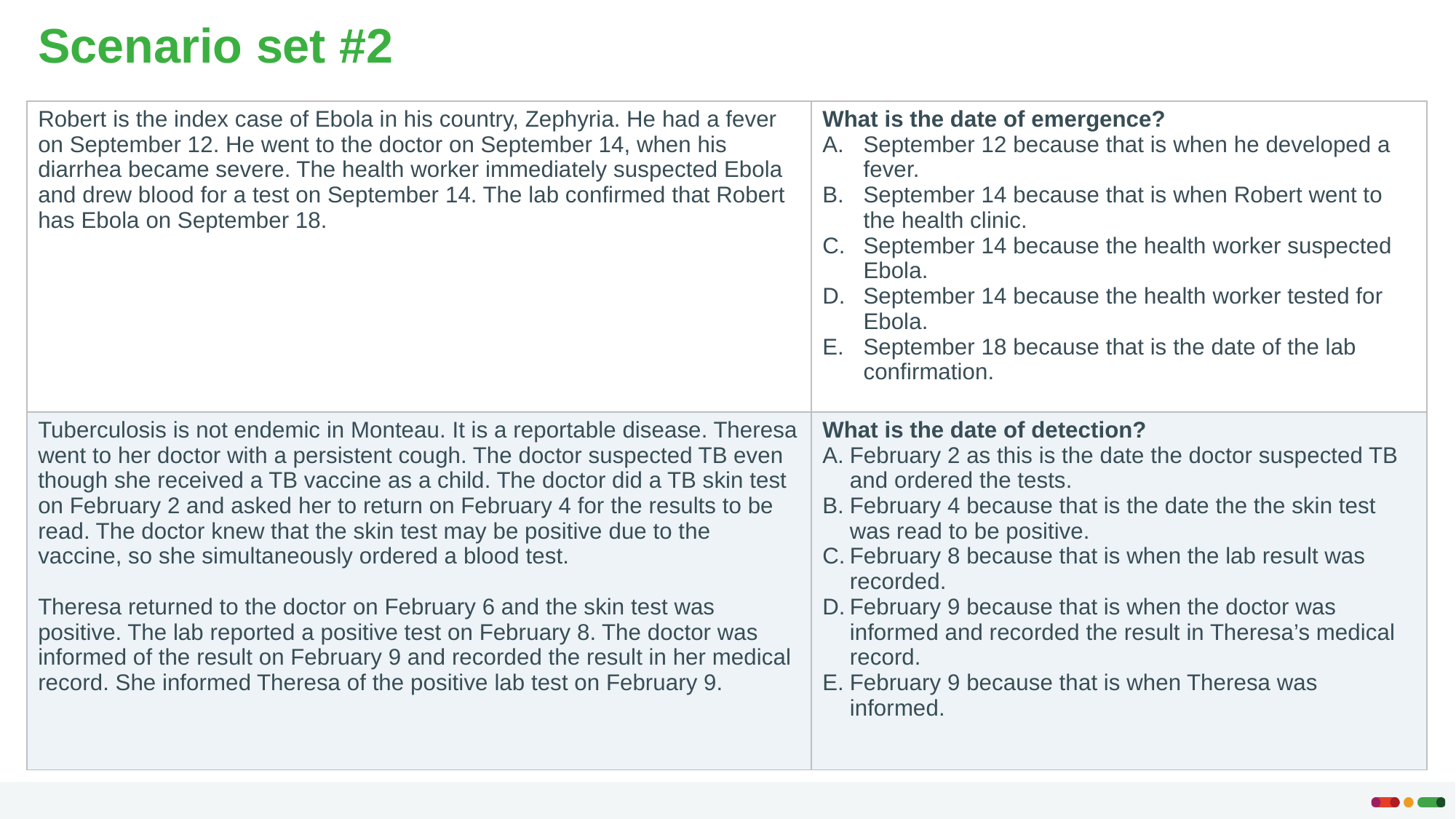

# Scenario set #2
| Robert is the index case of Ebola in his country, Zephyria. He had a fever on September 12. He went to the doctor on September 14, when his diarrhea became severe. The health worker immediately suspected Ebola and drew blood for a test on September 14. The lab confirmed that Robert has Ebola on September 18. | What is the date of emergence? September 12 because that is when he developed a fever. September 14 because that is when Robert went to the health clinic. September 14 because the health worker suspected Ebola. September 14 because the health worker tested for Ebola. September 18 because that is the date of the lab confirmation. |
| --- | --- |
| Tuberculosis is not endemic in Monteau. It is a reportable disease. Theresa went to her doctor with a persistent cough. The doctor suspected TB even though she received a TB vaccine as a child. The doctor did a TB skin test on February 2 and asked her to return on February 4 for the results to be read. The doctor knew that the skin test may be positive due to the vaccine, so she simultaneously ordered a blood test. Theresa returned to the doctor on February 6 and the skin test was positive. The lab reported a positive test on February 8. The doctor was informed of the result on February 9 and recorded the result in her medical record. She informed Theresa of the positive lab test on February 9. | What is the date of detection? February 2 as this is the date the doctor suspected TB and ordered the tests. February 4 because that is the date the the skin test was read to be positive.  February 8 because that is when the lab result was recorded. February 9 because that is when the doctor was informed and recorded the result in Theresa’s medical record. February 9 because that is when Theresa was informed. |